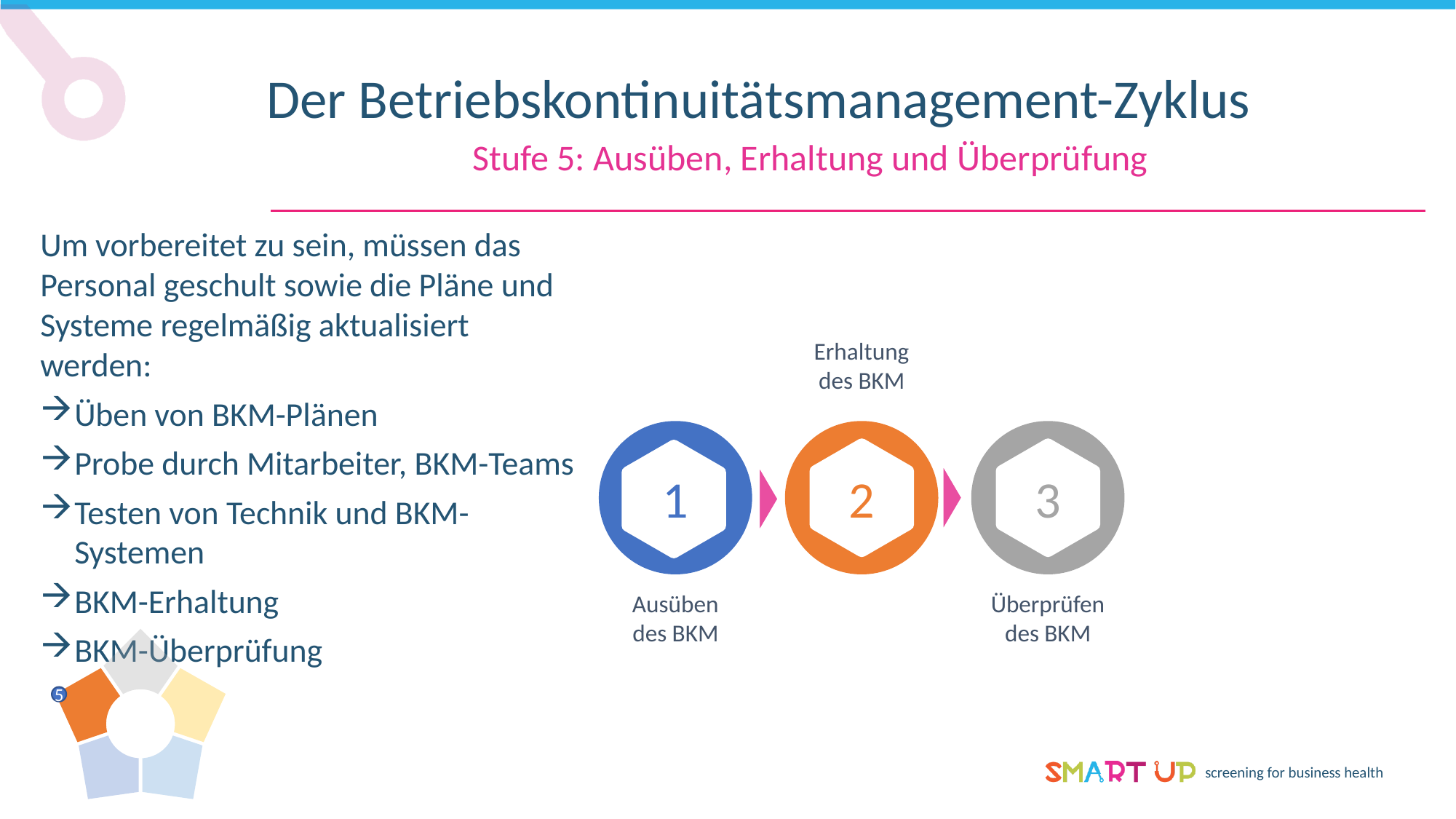

Der Betriebskontinuitätsmanagement-Zyklus
Stufe 5: Ausüben, Erhaltung und Überprüfung
Um vorbereitet zu sein, müssen das Personal geschult sowie die Pläne und Systeme regelmäßig aktualisiert werden:
Üben von BKM-Plänen
Probe durch Mitarbeiter, BKM-Teams
Testen von Technik und BKM-Systemen
BKM-Erhaltung
BKM-Überprüfung

Erhaltung
des BKM

1
2
3

Ausüben
des BKM
Überprüfen des BKM

5